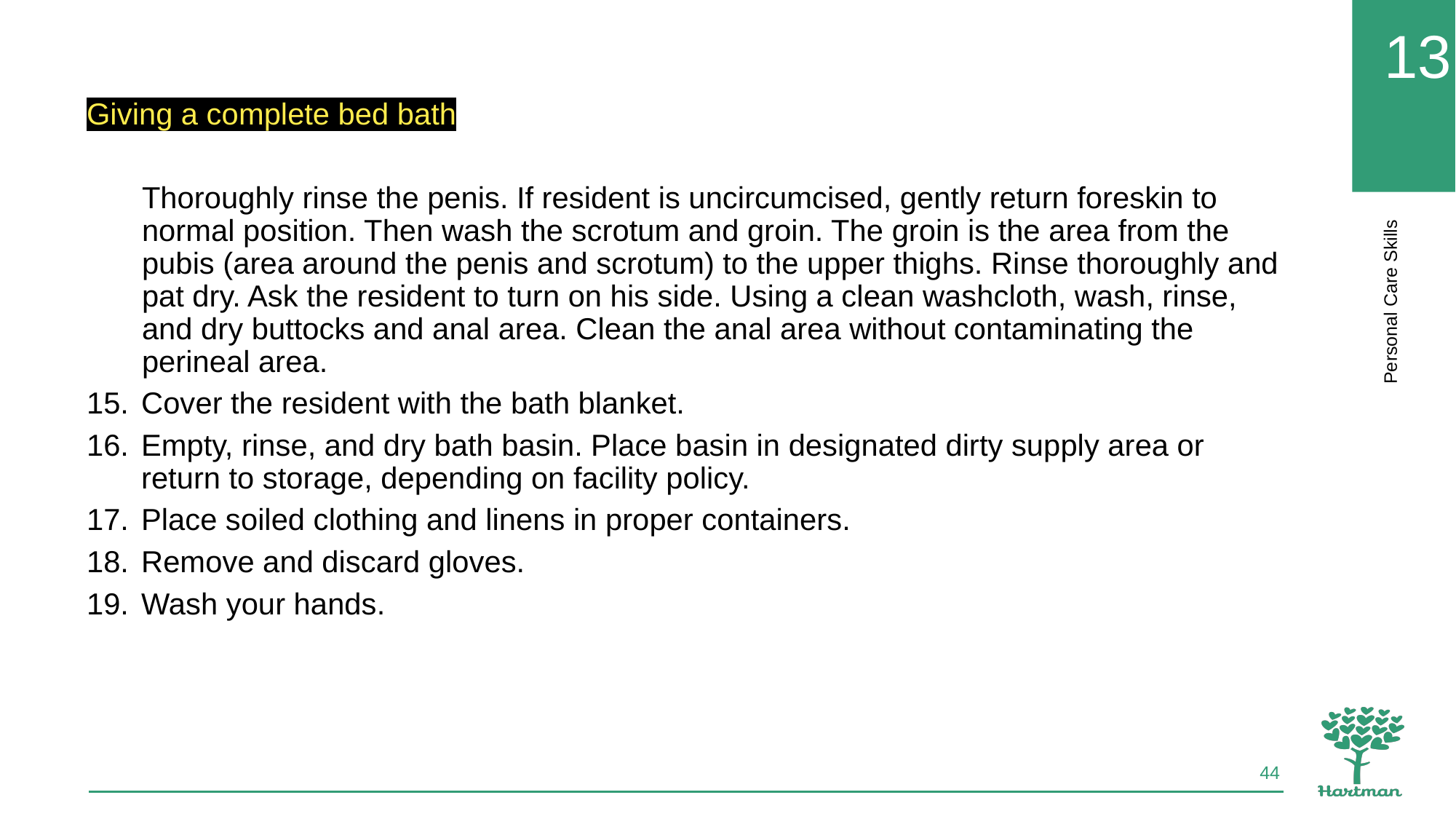

Giving a complete bed bath

Thoroughly rinse the penis. If resident is uncircumcised, gently return foreskin to normal position. Then wash the scrotum and groin. The groin is the area from the pubis (area around the penis and scrotum) to the upper thighs. Rinse thoroughly and pat dry. Ask the resident to turn on his side. Using a clean washcloth, wash, rinse, and dry buttocks and anal area. Clean the anal area without contaminating the perineal area.
Cover the resident with the bath blanket.
Empty, rinse, and dry bath basin. Place basin in designated dirty supply area or return to storage, depending on facility policy.
Place soiled clothing and linens in proper containers.
Remove and discard gloves.
Wash your hands.

44